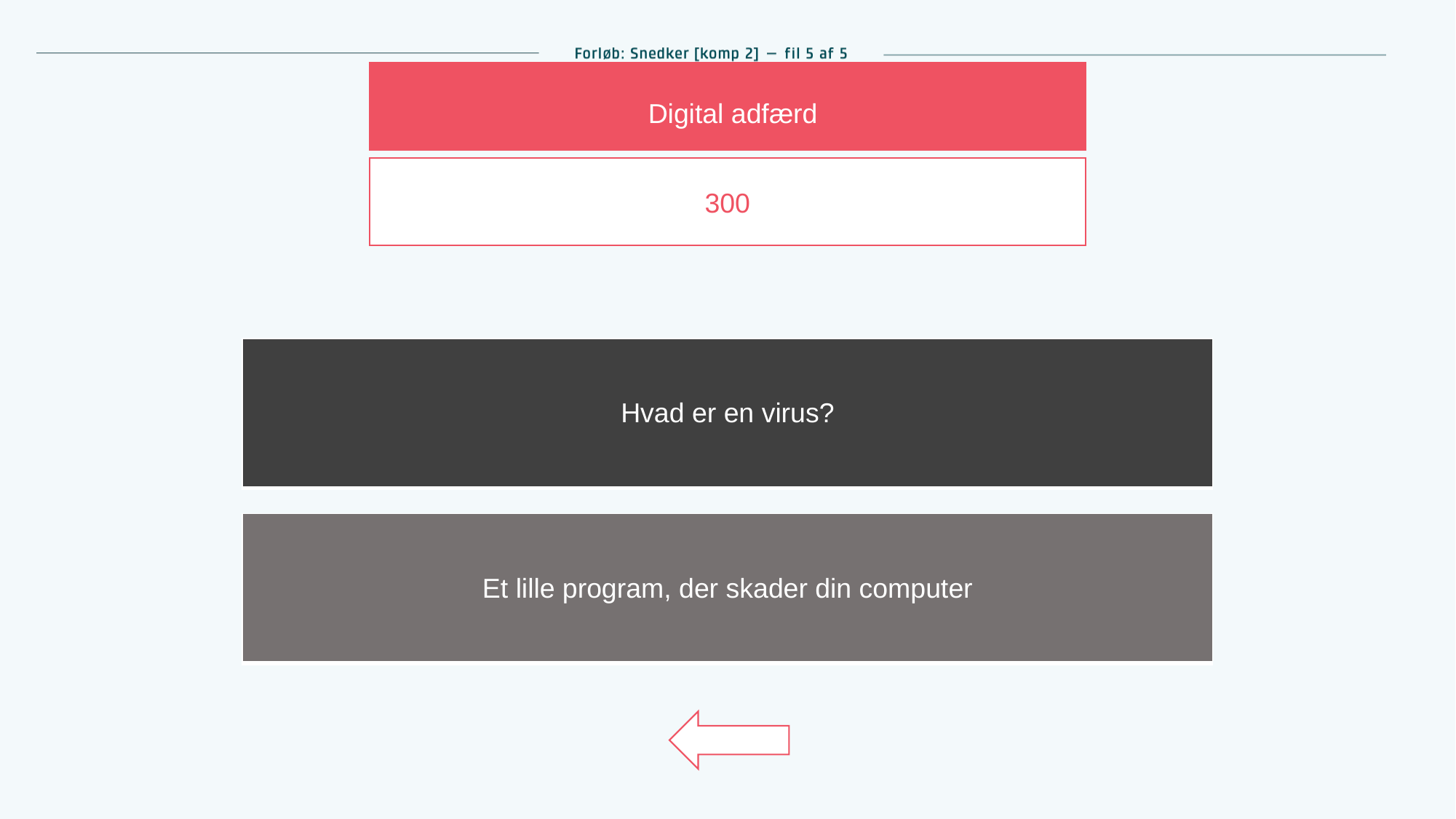

Digital adfærd

300
| Hvad er en virus? |
| --- |
| Et lille program, der skader din computer |
| --- |